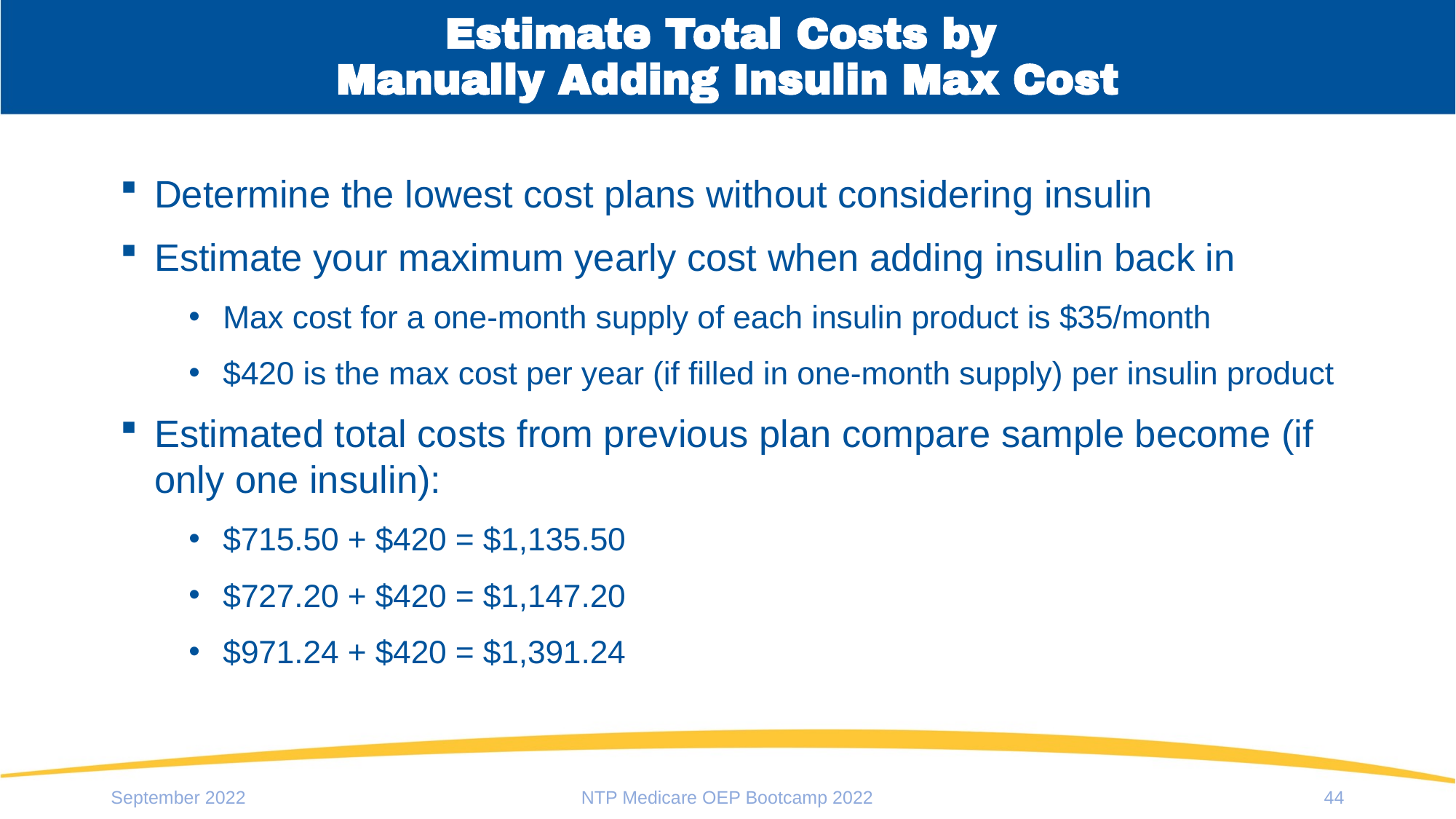

# Estimate Total Costs by Manually Adding Insulin Max Cost
Determine the lowest cost plans without considering insulin
Estimate your maximum yearly cost when adding insulin back in
Max cost for a one-month supply of each insulin product is $35/month
$420 is the max cost per year (if filled in one-month supply) per insulin product
Estimated total costs from previous plan compare sample become (if only one insulin):
$715.50 + $420 = $1,135.50
$727.20 + $420 = $1,147.20
$971.24 + $420 = $1,391.24

September 2022
NTP Medicare OEP Bootcamp 2022
44